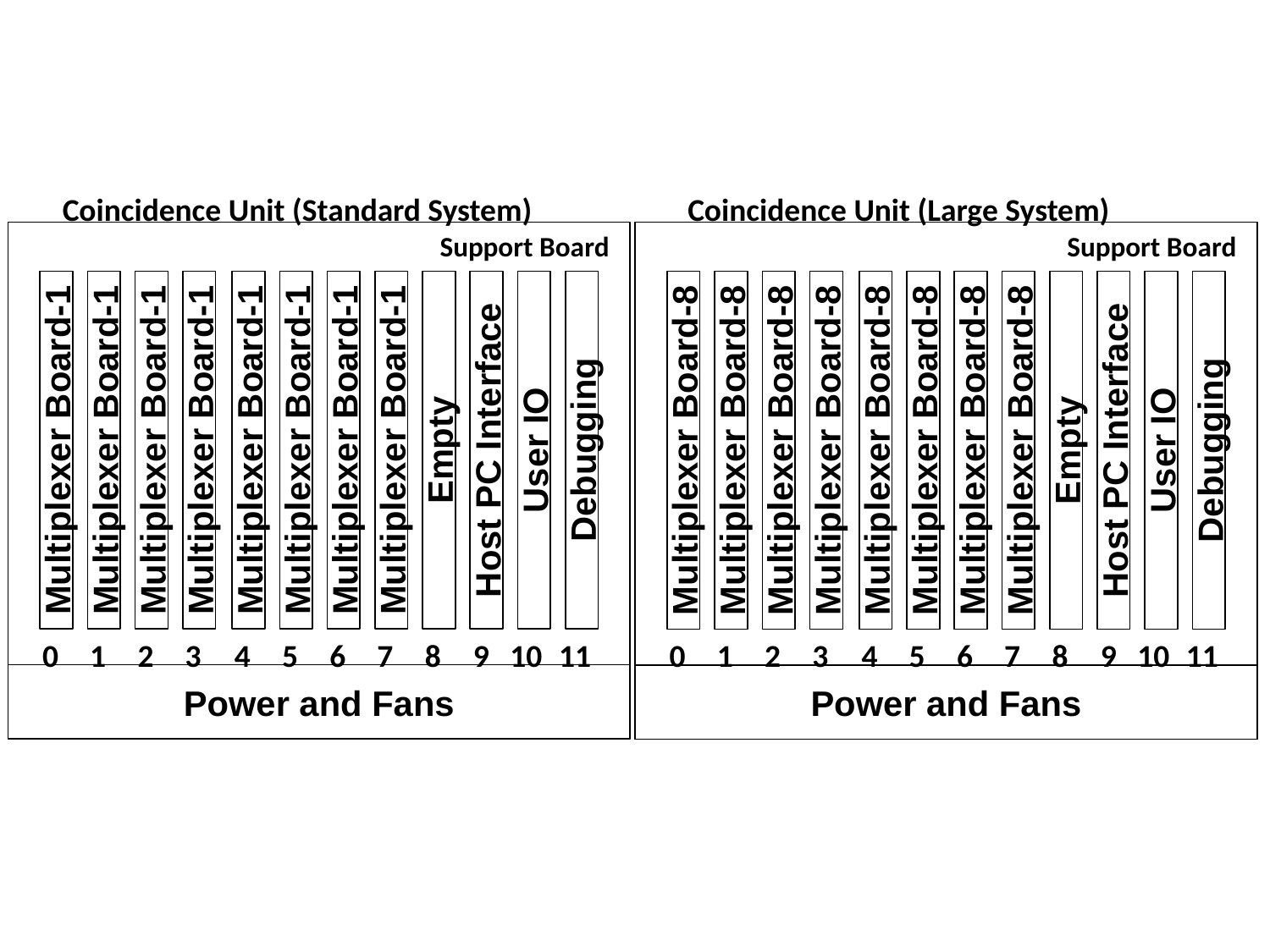

Coincidence Unit (Standard System)

Support Board
Multiplexer Board-1
Multiplexer Board-1
Multiplexer Board-1
Multiplexer Board-1
Multiplexer Board-1
Multiplexer Board-1
Multiplexer Board-1
Multiplexer Board-1
Empty
Host PC Interface
User IO
Debugging
0
1
2
3
4
5
6
7
8
9
10
11
Power and Fans
Coincidence Unit (Large System)

Support Board
Multiplexer Board-8
Multiplexer Board-8
Multiplexer Board-8
Multiplexer Board-8
Multiplexer Board-8
Multiplexer Board-8
Multiplexer Board-8
Multiplexer Board-8
Empty
Host PC Interface
User IO
Debugging
0
1
2
3
4
5
6
7
8
9
10
11
Power and Fans